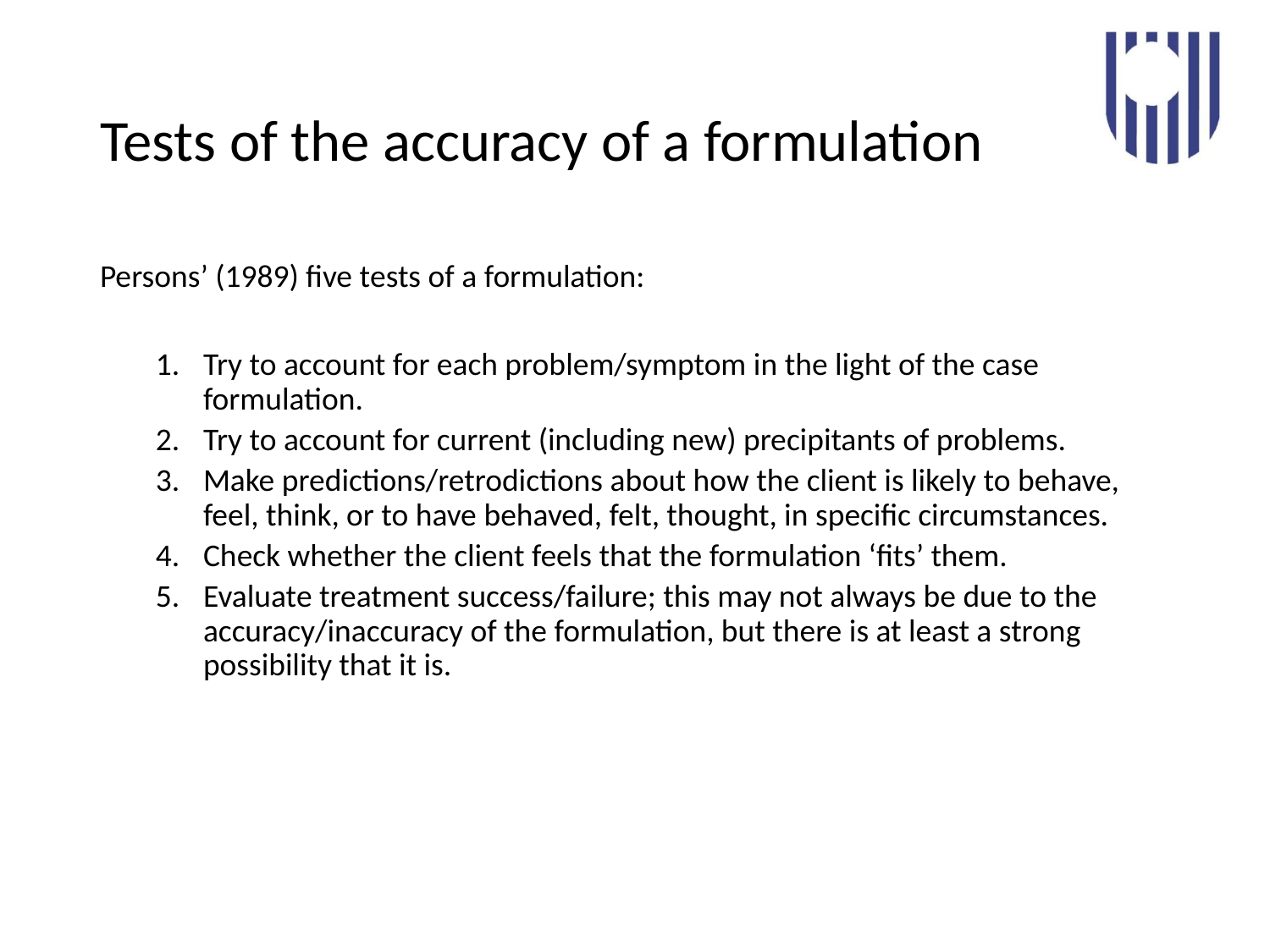

# Tests of the accuracy of a formulation
Persons’ (1989) five tests of a formulation:

Try to account for each problem/symptom in the light of the case formulation.
Try to account for current (including new) precipitants of problems.
Make predictions/retrodictions about how the client is likely to behave, feel, think, or to have behaved, felt, thought, in specific circumstances.
Check whether the client feels that the formulation ‘fits’ them.
Evaluate treatment success/failure; this may not always be due to the accuracy/inaccuracy of the formulation, but there is at least a strong possibility that it is.